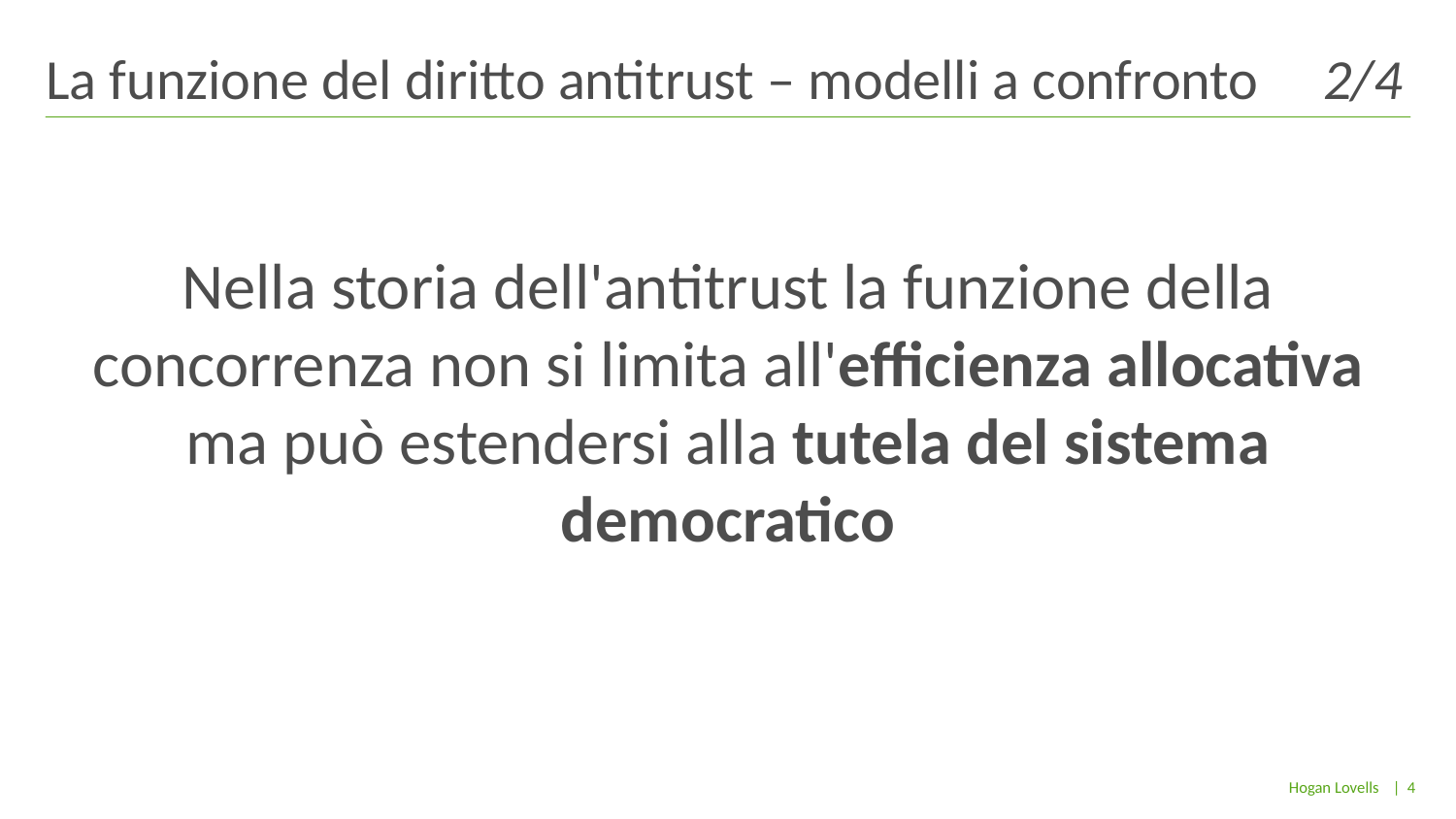

# La funzione del diritto antitrust – modelli a confronto     2/4

Nella storia dell'antitrust la funzione della concorrenza non si limita all'efficienza allocativa ma può estendersi alla tutela del sistema democratico

|  4
Hogan Lovells